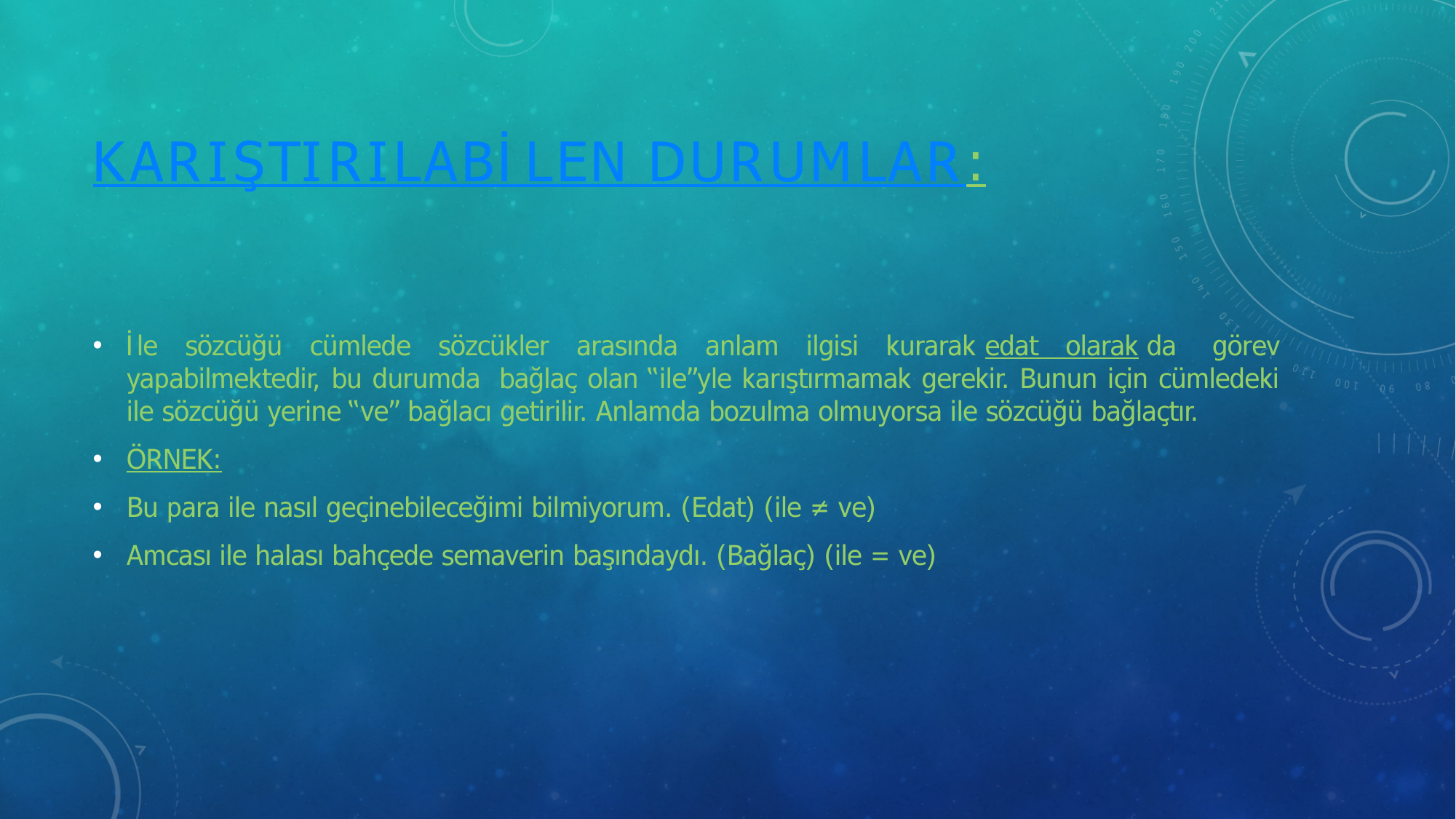

# KARIŞTIRILABİLEN DURUMLAR:
İle sözcüğü cümlede sözcükler arasında anlam ilgisi kurarak edat olarak da  görev yapabilmektedir, bu durumda  bağlaç olan “ile”yle karıştırmamak gerekir. Bunun için cümledeki ile sözcüğü yerine “ve” bağlacı getirilir. Anlamda bozulma olmuyorsa ile sözcüğü bağlaçtır.
ÖRNEK:
Bu para ile nasıl geçinebileceğimi bilmiyorum. (Edat) (ile ≠ ve)
Amcası ile halası bahçede semaverin başındaydı. (Bağlaç) (ile = ve)